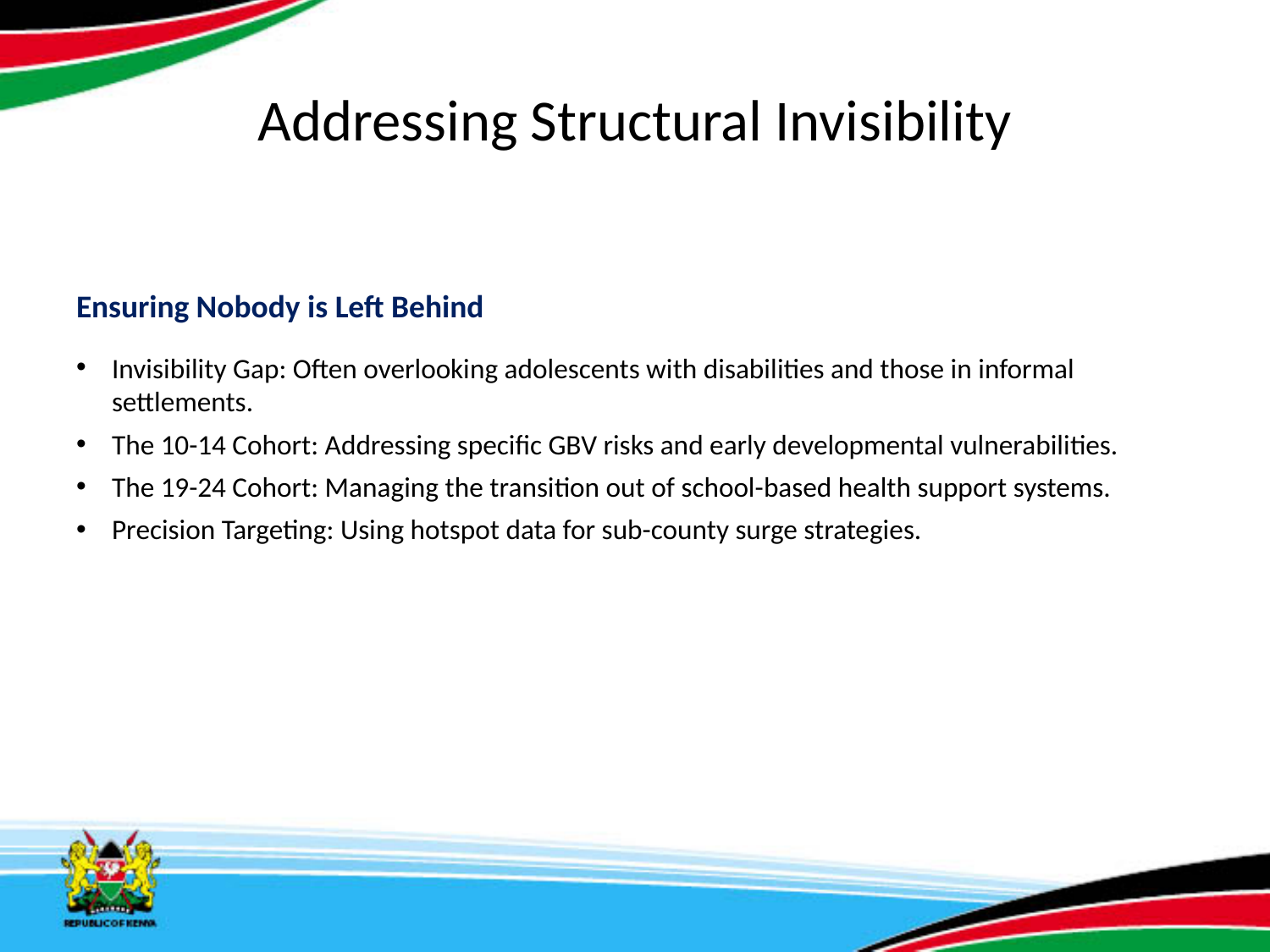

# Addressing Structural Invisibility

Ensuring Nobody is Left Behind
Invisibility Gap: Often overlooking adolescents with disabilities and those in informal settlements.
The 10-14 Cohort: Addressing specific GBV risks and early developmental vulnerabilities.
The 19-24 Cohort: Managing the transition out of school-based health support systems.
Precision Targeting: Using hotspot data for sub-county surge strategies.